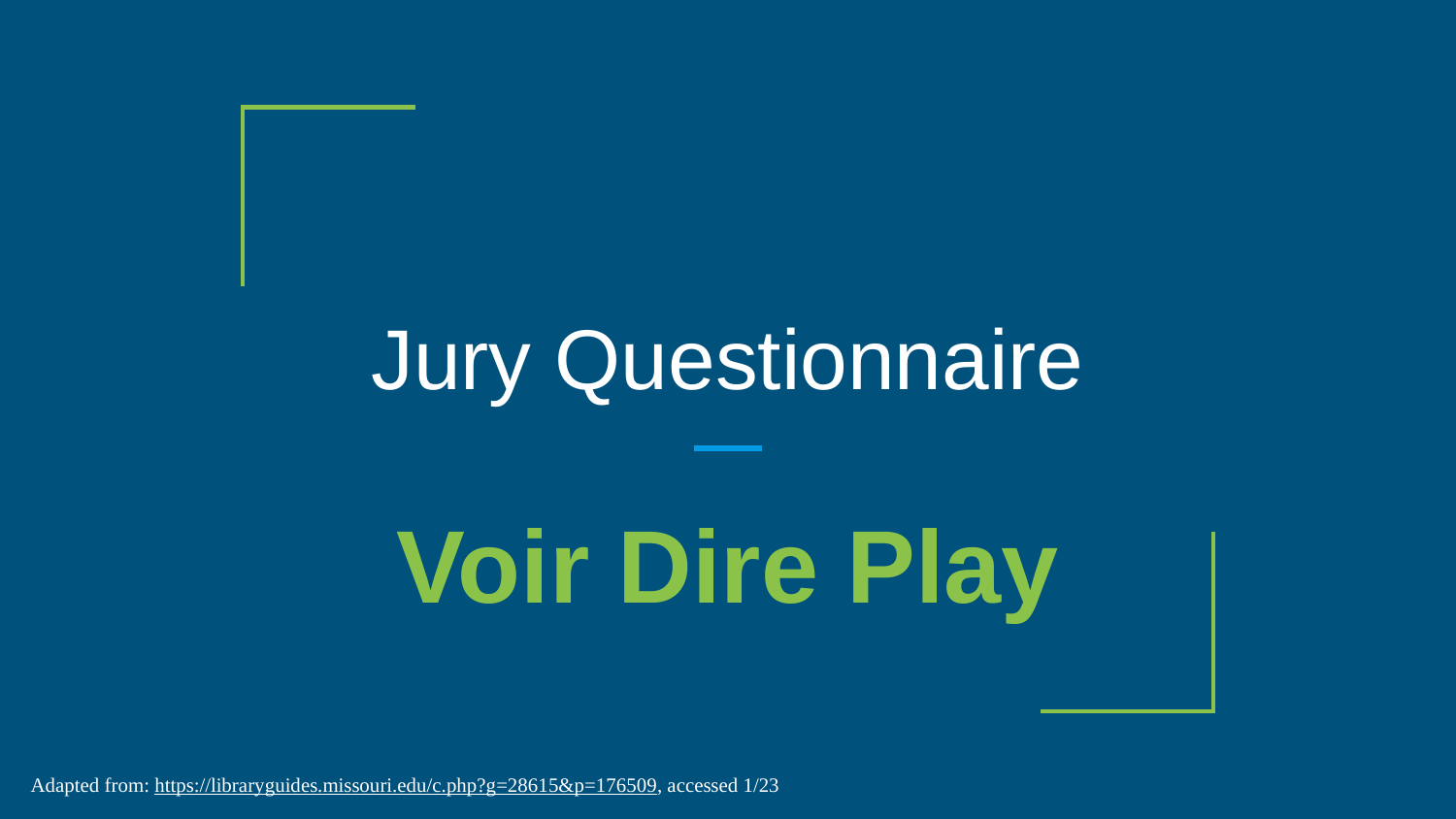

# Jury Questionnaire
Voir Dire Play
Adapted from: https://libraryguides.missouri.edu/c.php?g=28615&p=176509, accessed 1/23